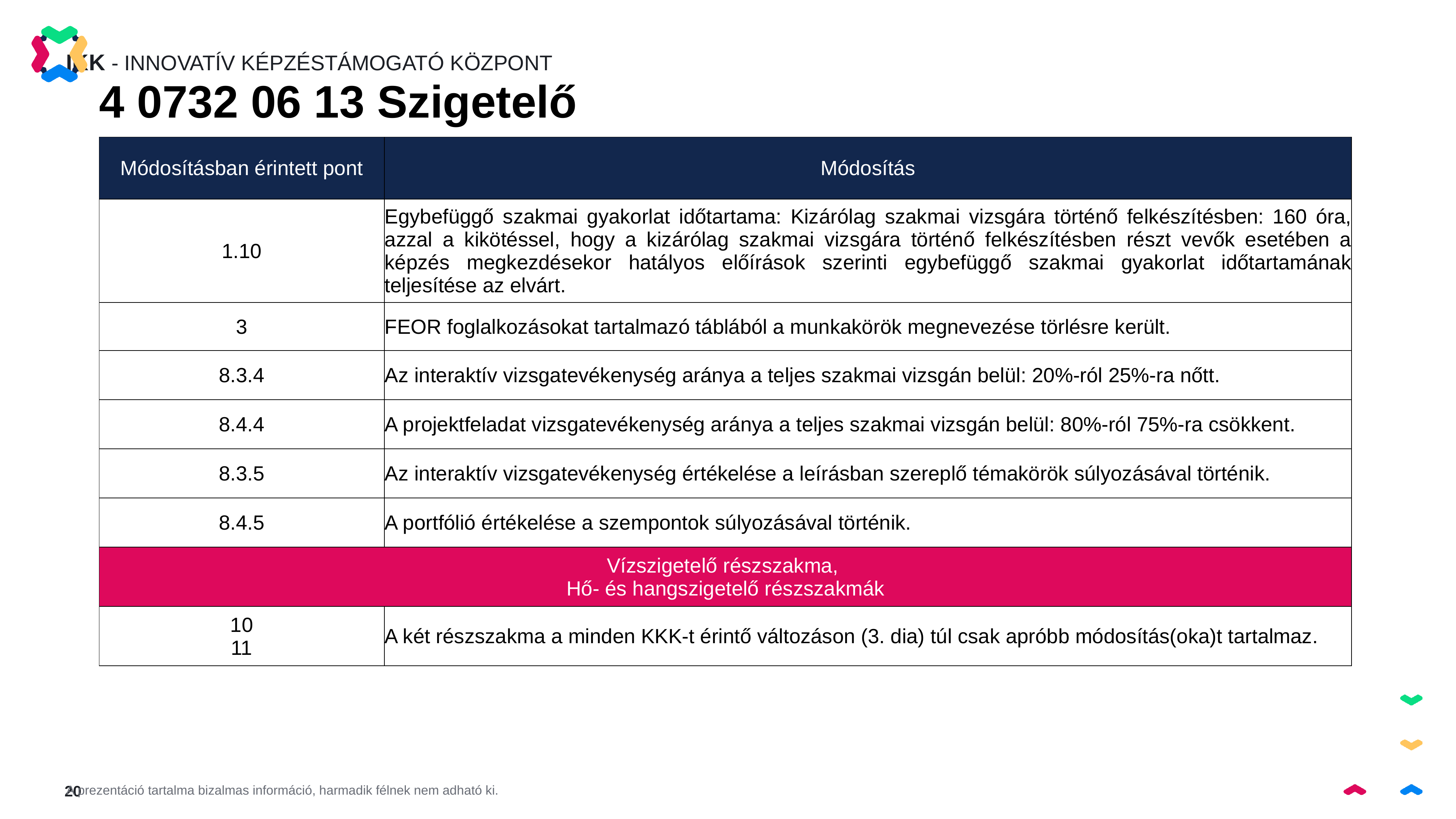

4 0732 06 13 Szigetelő
| Módosításban érintett pont | Módosítás |
| --- | --- |
| 1.10 | Egybefüggő szakmai gyakorlat időtartama: Kizárólag szakmai vizsgára történő felkészítésben: 160 óra, azzal a kikötéssel, hogy a kizárólag szakmai vizsgára történő felkészítésben részt vevők esetében a képzés megkezdésekor hatályos előírások szerinti egybefüggő szakmai gyakorlat időtartamának teljesítése az elvárt. |
| 3 | FEOR foglalkozásokat tartalmazó táblából a munkakörök megnevezése törlésre került. |
| 8.3.4 | Az interaktív vizsgatevékenység aránya a teljes szakmai vizsgán belül: 20%-ról 25%-ra nőtt. |
| 8.4.4 | A projektfeladat vizsgatevékenység aránya a teljes szakmai vizsgán belül: 80%-ról 75%-ra csökkent. |
| 8.3.5 | Az interaktív vizsgatevékenység értékelése a leírásban szereplő témakörök súlyozásával történik. |
| 8.4.5 | A portfólió értékelése a szempontok súlyozásával történik. |
| Vízszigetelő részszakma, Hő- és hangszigetelő részszakmák |  |
| 10 11 | A két részszakma a minden KKK-t érintő változáson (3. dia) túl csak apróbb módosítás(oka)t tartalmaz. |